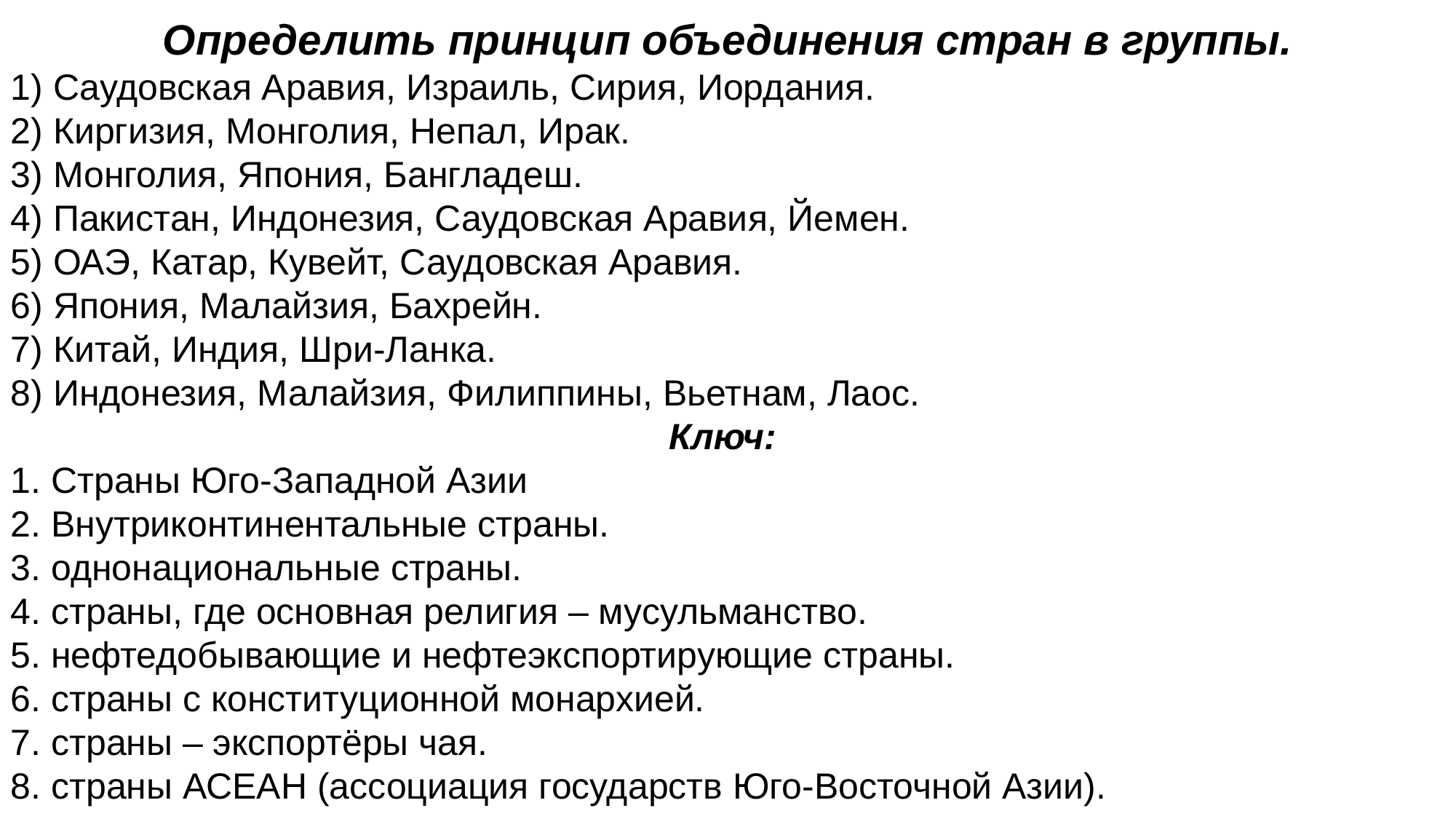

Определить принцип объединения стран в группы.
1) Саудовская Аравия, Израиль, Сирия, Иордания.
2) Киргизия, Монголия, Непал, Ирак.
3) Монголия, Япония, Бангладеш.
4) Пакистан, Индонезия, Саудовская Аравия, Йемен.
5) ОАЭ, Катар, Кувейт, Саудовская Аравия.
6) Япония, Малайзия, Бахрейн.
7) Китай, Индия, Шри-Ланка.
8) Индонезия, Малайзия, Филиппины, Вьетнам, Лаос.
Ключ:
1. Страны Юго-Западной Азии
2. Внутриконтинентальные страны.
3. однонациональные страны.
4. страны, где основная религия – мусульманство.
5. нефтедобывающие и нефтеэкспортирующие страны.
6. страны с конституционной монархией.
7. страны – экспортёры чая.
8. страны АСЕАН (ассоциация государств Юго-Восточной Азии).